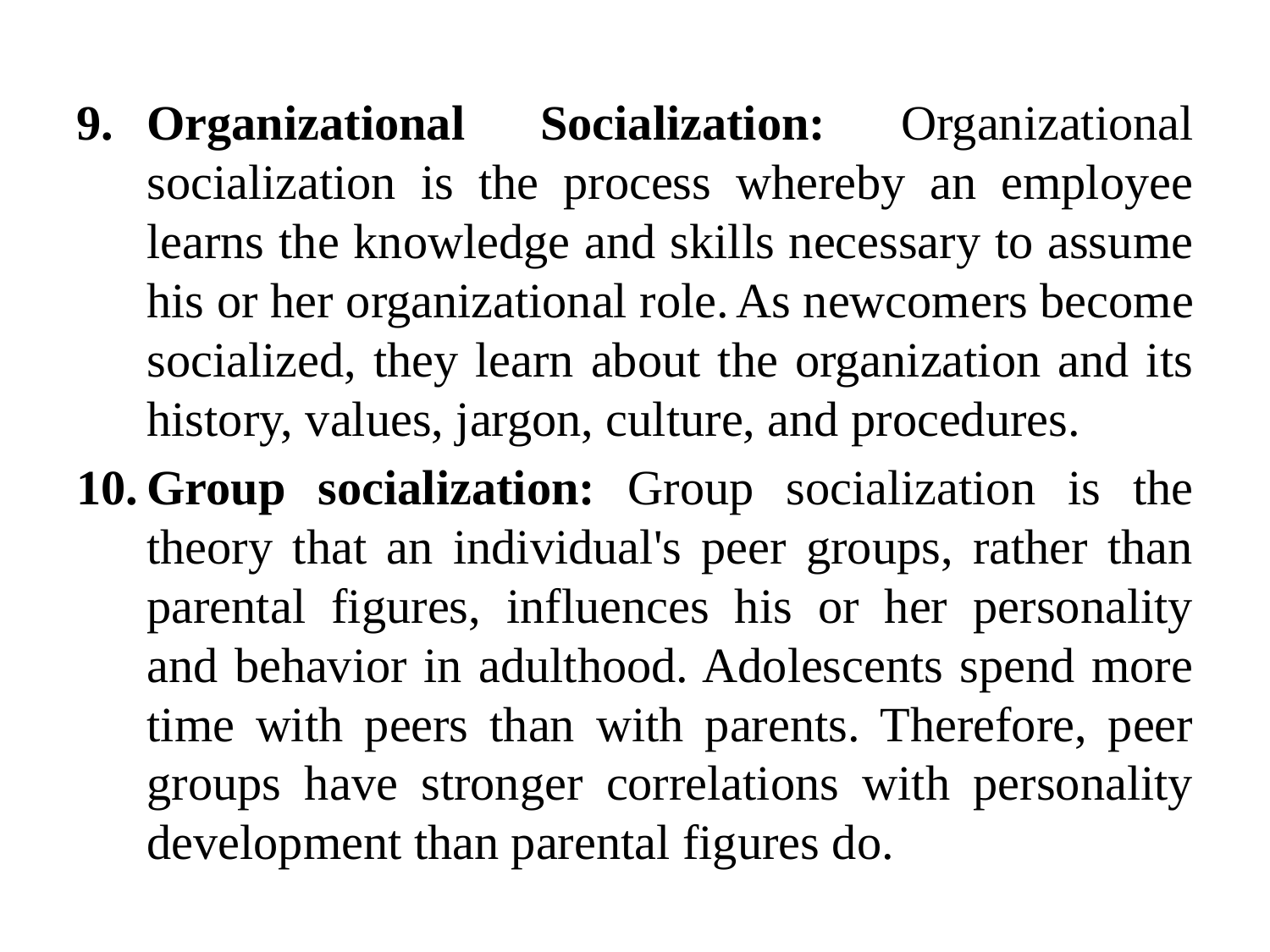

Organizational Socialization: Organizational socialization is the process whereby an employee learns the knowledge and skills necessary to assume his or her organizational role. As newcomers become socialized, they learn about the organization and its history, values, jargon, culture, and procedures.
Group socialization: Group socialization is the theory that an individual's peer groups, rather than parental figures, influences his or her personality and behavior in adulthood. Adolescents spend more time with peers than with parents. Therefore, peer groups have stronger correlations with personality development than parental figures do.